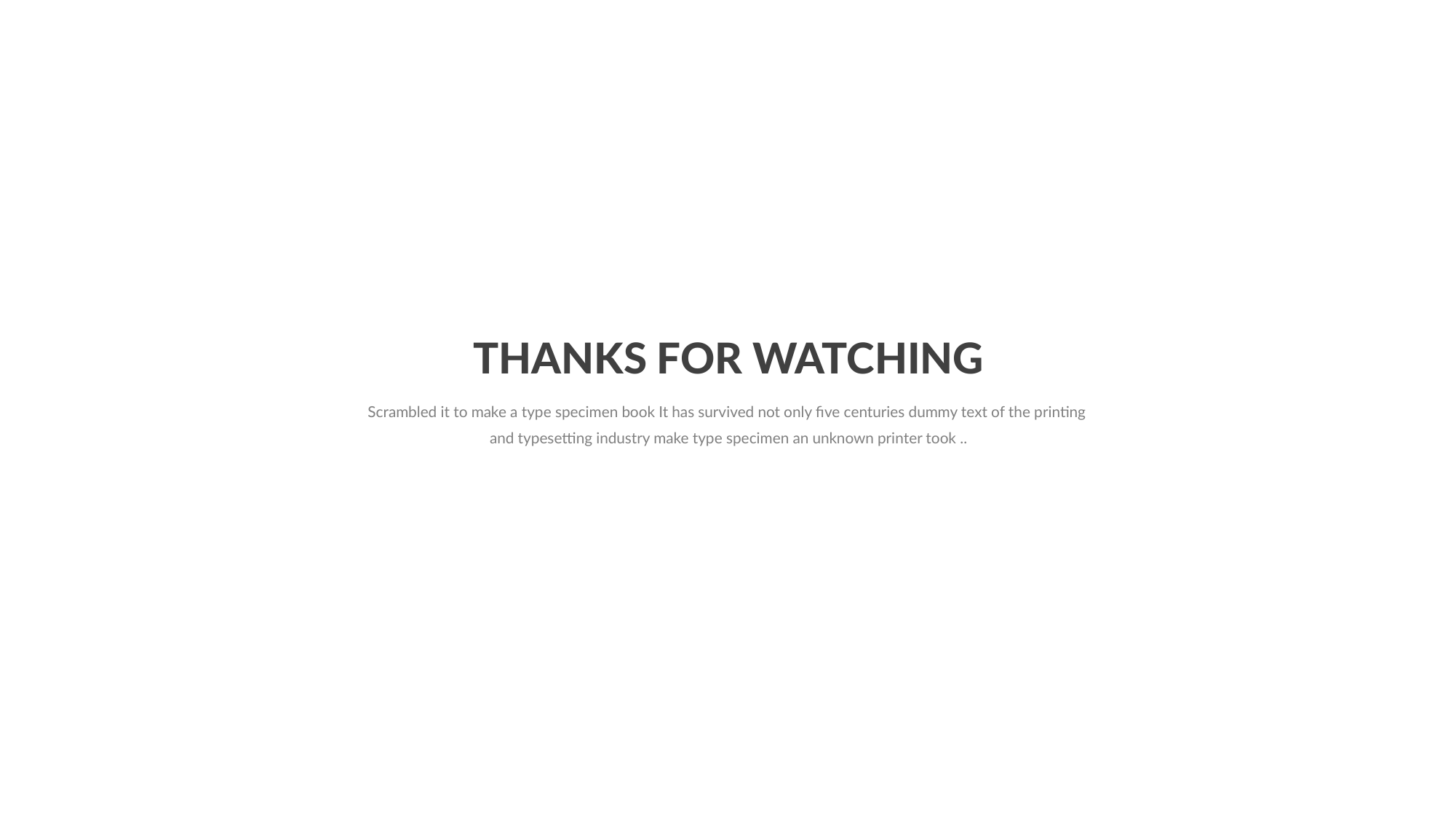

THANKS FOR WATCHING
Scrambled it to make a type specimen book It has survived not only five centuries dummy text of the printing
and typesetting industry make type specimen an unknown printer took ..